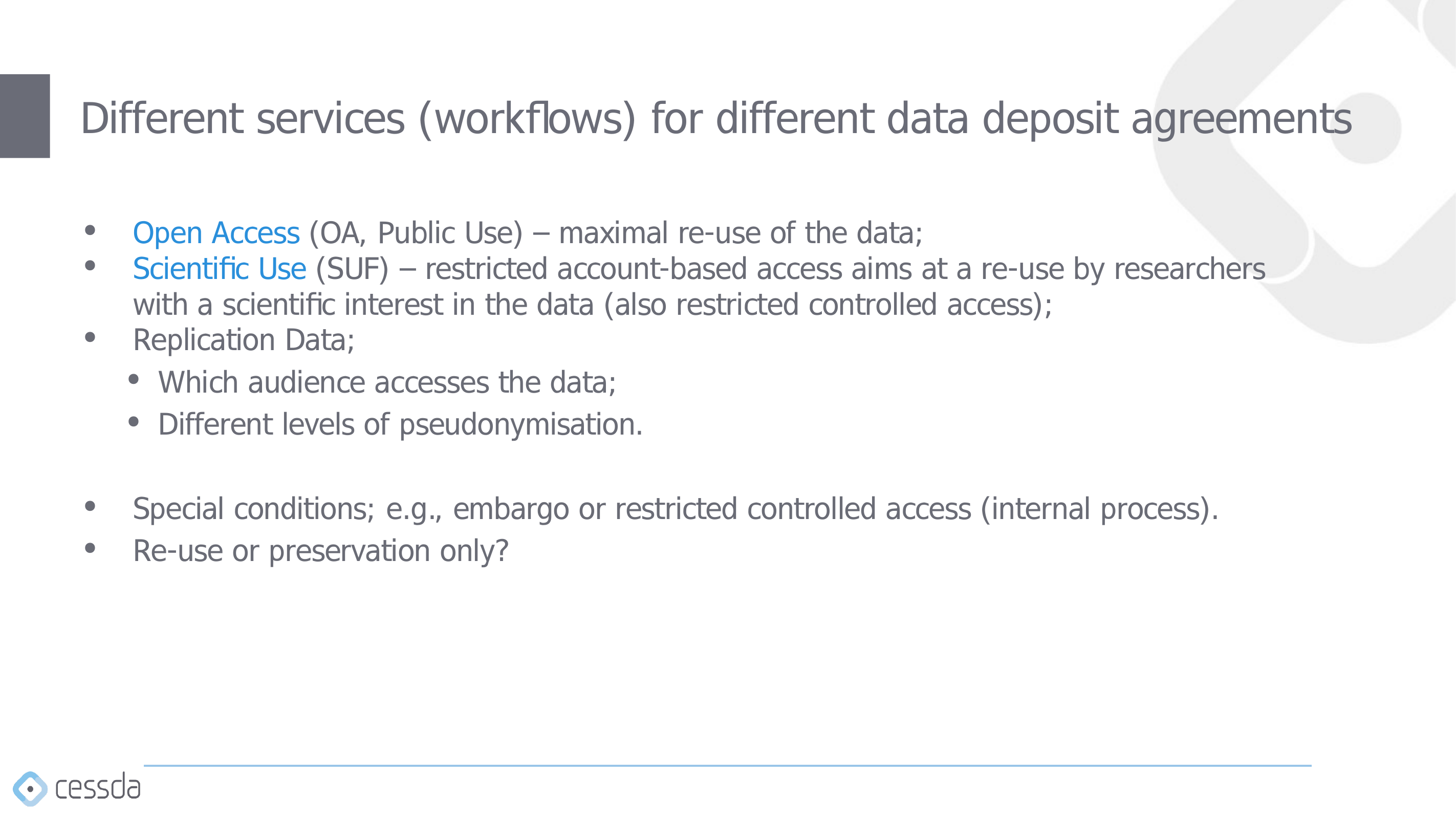

# Different services (workflows) for different data deposit agreements
Open Access (OA, Public Use) – maximal re-use of the data;
Scientific Use (SUF) – restricted account-based access aims at a re-use by researchers with a scientific interest in the data (also restricted controlled access);
Replication Data;
Which audience accesses the data;
Different levels of pseudonymisation.

Special conditions; e.g., embargo or restricted controlled access (internal process).
Re-use or preservation only?